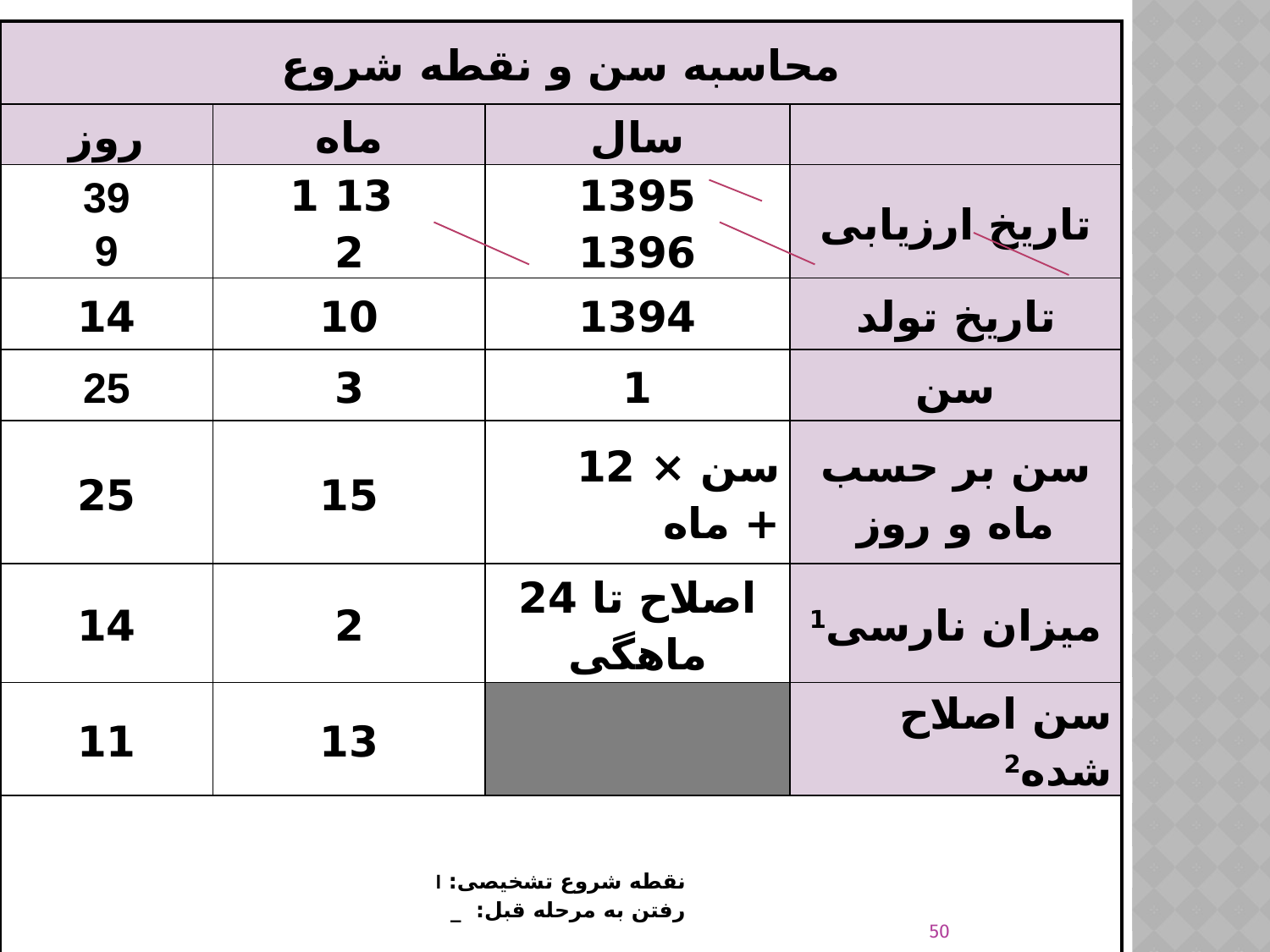

| محاسبه سن و نقطه شروع |  |  |  |
| --- | --- | --- | --- |
| روز | ماه | سال |  |
| 39 9 | 13 1 2 | 1395 1396 | تاریخ ارزیابی |
| 14 | 10 | 1394 | تاریخ تولد |
| 25 | 3 | 1 | سن |
| 25 | 15 | سن × 12 + ماه | سن بر حسب ماه و روز |
| 14 | 2 | اصلاح تا 24 ماهگی | میزان نارسی1 |
| 11 | 13 |  | سن اصلاح شده2 |
| نقطه شروع تشخیصی: I رفتن به مرحله قبل: \_ |  |  |  |
50